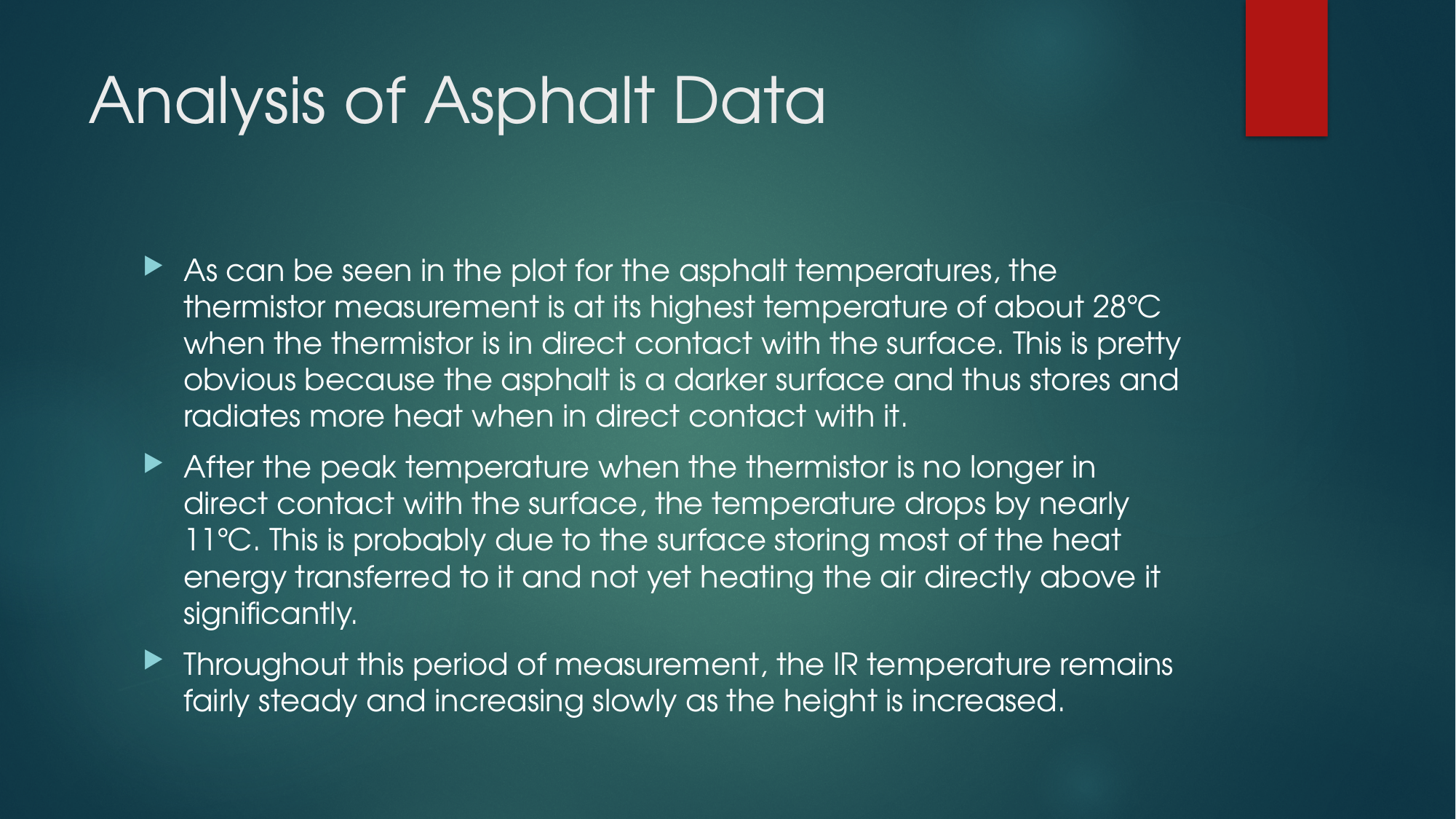

# Analysis of Asphalt Data
As can be seen in the plot for the asphalt temperatures, the thermistor measurement is at its highest temperature of about 28℃ when the thermistor is in direct contact with the surface. This is pretty obvious because the asphalt is a darker surface and thus stores and radiates more heat when in direct contact with it.
After the peak temperature when the thermistor is no longer in direct contact with the surface, the temperature drops by nearly 11℃. This is probably due to the surface storing most of the heat energy transferred to it and not yet heating the air directly above it significantly.
Throughout this period of measurement, the IR temperature remains fairly steady and increasing slowly as the height is increased.